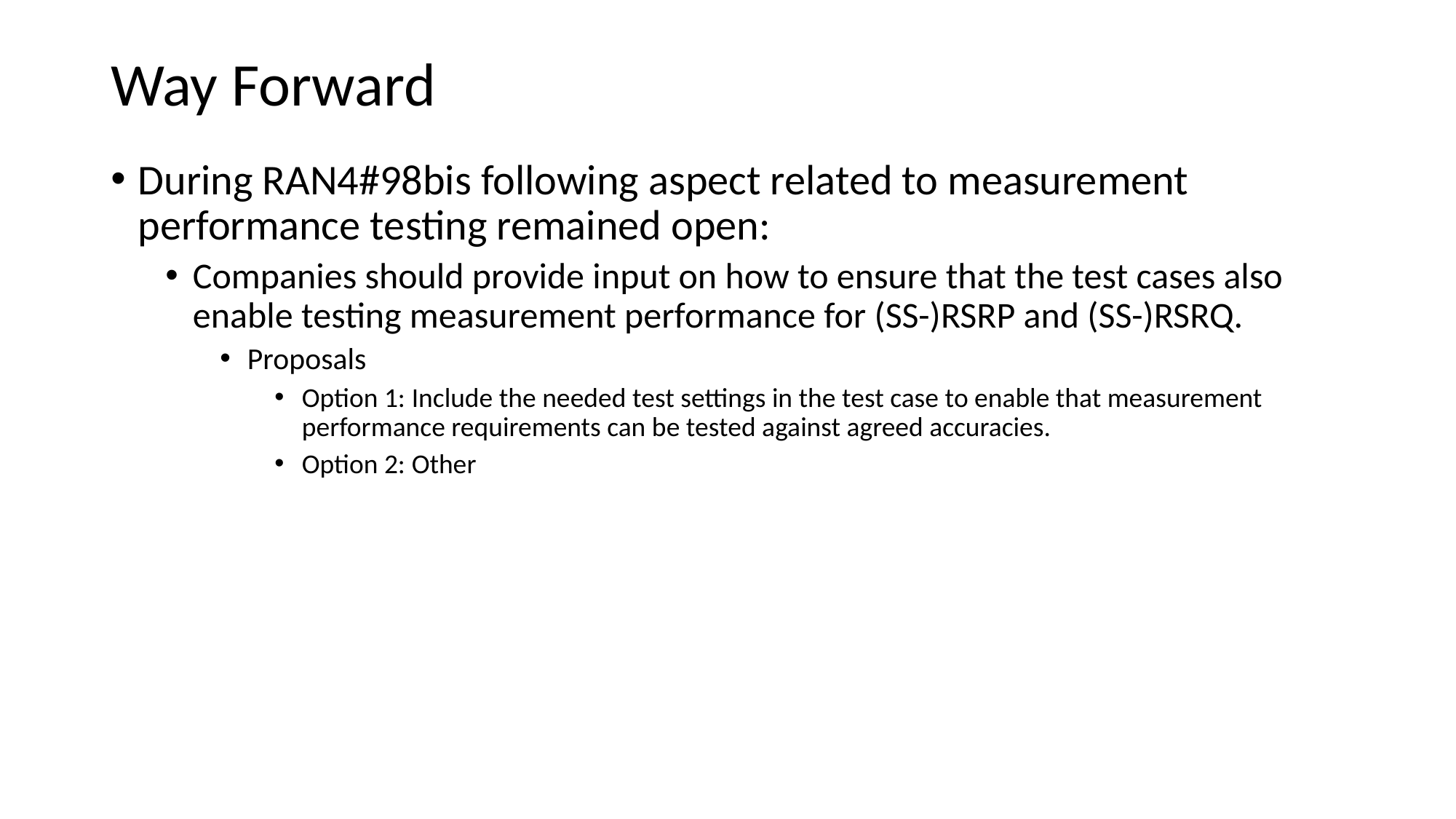

# Way Forward
During RAN4#98bis following aspect related to measurement performance testing remained open:
Companies should provide input on how to ensure that the test cases also enable testing measurement performance for (SS-)RSRP and (SS-)RSRQ.
Proposals
Option 1: Include the needed test settings in the test case to enable that measurement performance requirements can be tested against agreed accuracies.
Option 2: Other